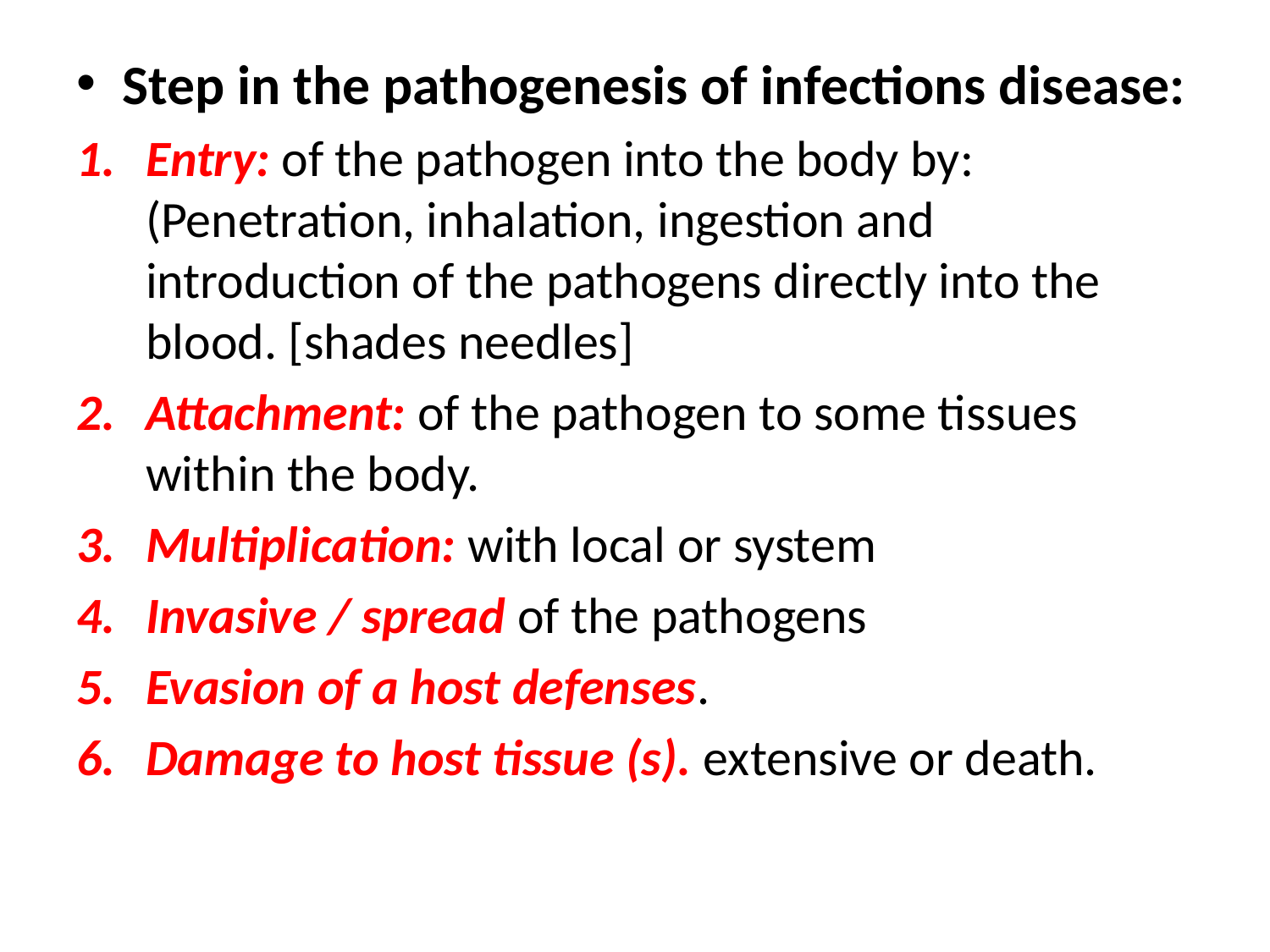

Step in the pathogenesis of infections disease:
Entry: of the pathogen into the body by: (Penetration, inhalation, ingestion and introduction of the pathogens directly into the blood. [shades needles]
Attachment: of the pathogen to some tissues within the body.
Multiplication: with local or system
Invasive / spread of the pathogens
Evasion of a host defenses.
Damage to host tissue (s). extensive or death.